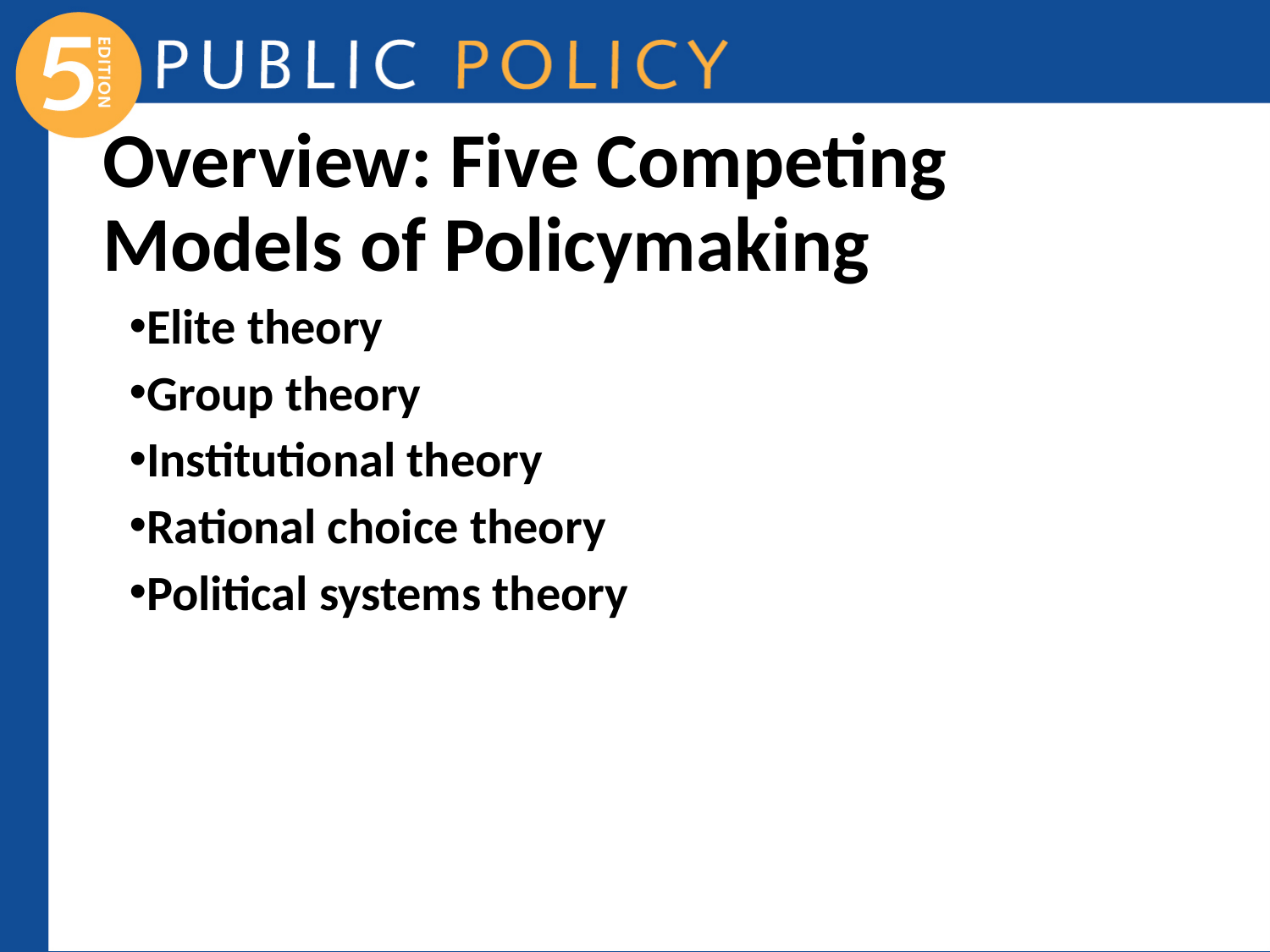

# Overview: Five Competing Models of Policymaking
Elite theory
Group theory
Institutional theory
Rational choice theory
Political systems theory